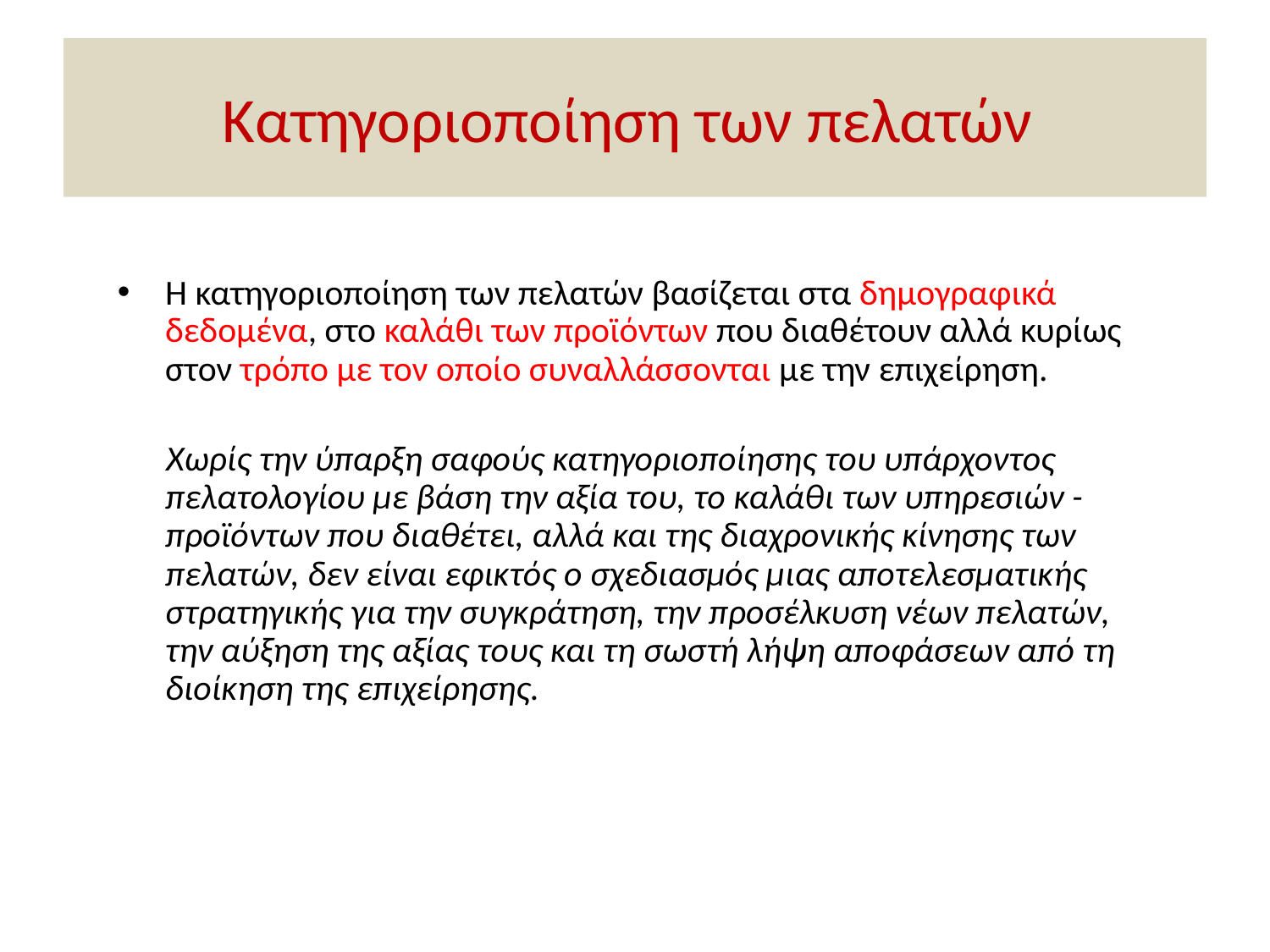

# Κατηγοριοποίηση των πελατών
Η κατηγοριοποίηση των πελατών βασίζεται στα δημογραφικά δεδομένα, στο καλάθι των προϊόντων που διαθέτουν αλλά κυρίως στον τρόπο με τον οποίο συναλλάσσονται με την επιχείρηση.

      Χωρίς την ύπαρξη σαφούς κατηγοριοποίησης του υπάρχοντος πελατολογίου με βάση την αξία του, το καλάθι των υπηρεσιών - προϊόντων που διαθέτει, αλλά και της διαχρονικής κίνησης των πελατών, δεν είναι εφικτός ο σχεδιασμός μιας αποτελεσματικής στρατηγικής για την συγκράτηση, την προσέλκυση νέων πελατών,  την αύξηση της αξίας τους και τη σωστή λήψη αποφάσεων από τη διοίκηση της επιχείρησης.